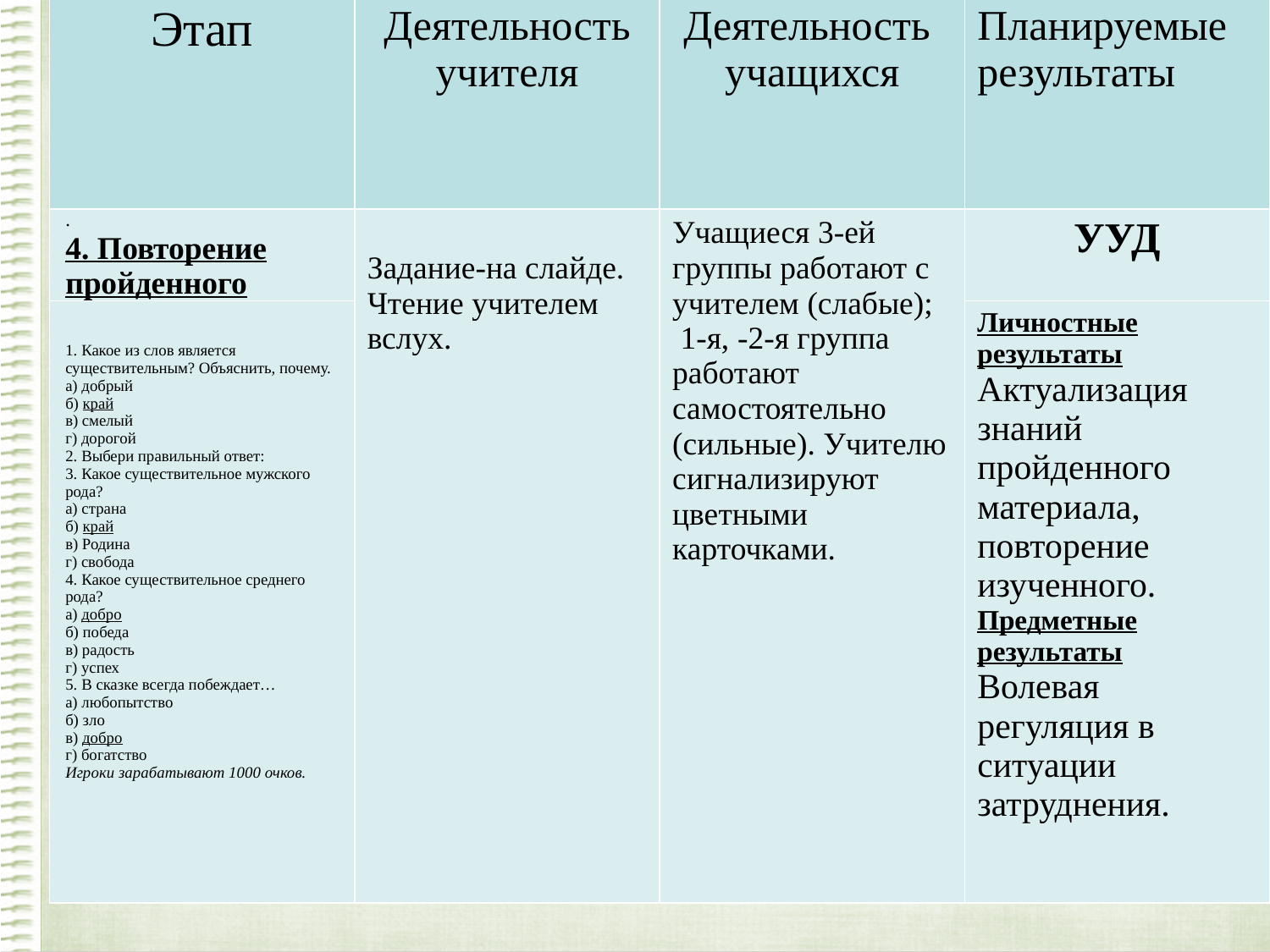

| Этап | Деятельность учителя | Деятельность учащихся | Планируемые результаты |
| --- | --- | --- | --- |
| . 4. Повторение пройденного | Задание-на слайде. Чтение учителем вслух. | Учащиеся 3-ей группы работают с учителем (слабые); 1-я, -2-я группа работают самостоятельно (сильные). Учителю сигнализируют цветными карточками. | УУД |
| 1. Какое из слов является существительным? Объяснить, почему. а) добрый б) край в) смелый г) дорогой 2. Выбери правильный ответ: 3. Какое существительное мужского рода? а) страна б) край в) Родина г) свобода 4. Какое существительное среднего рода? а) добро б) победа в) радость г) успех 5. В сказке всегда побеждает… а) любопытство б) зло в) добро г) богатство Игроки зарабатывают 1000 очков. |  |  | Личностные результаты Актуализация знаний пройденного материала, повторение изученного. Предметные результаты Волевая регуляция в ситуации затруднения. |